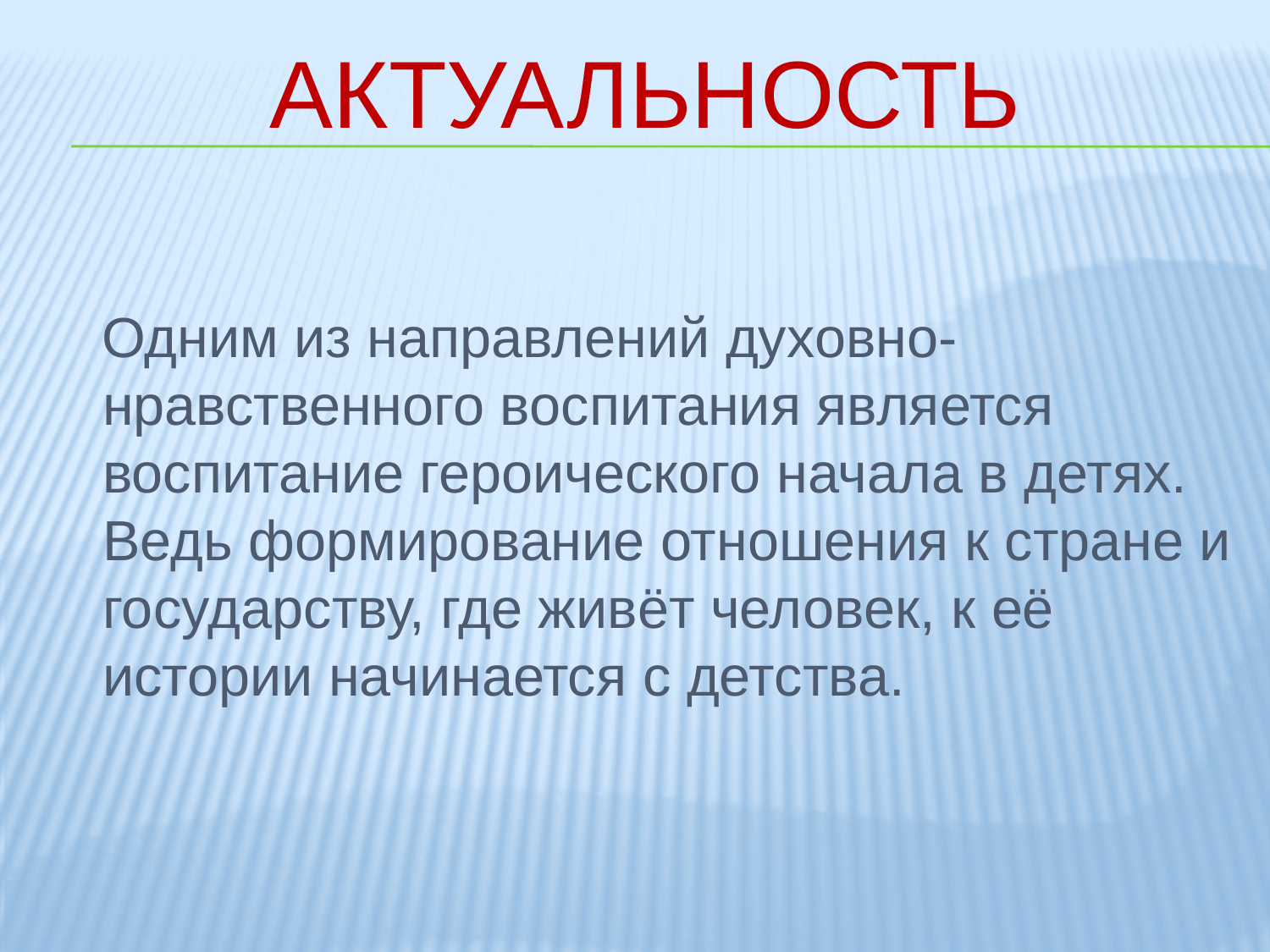

# Актуальность

   Одним из направлений духовно-нравственного воспитания является воспитание героического начала в детях. Ведь формирование отношения к стране и государству, где живёт человек, к её истории начинается с детства.